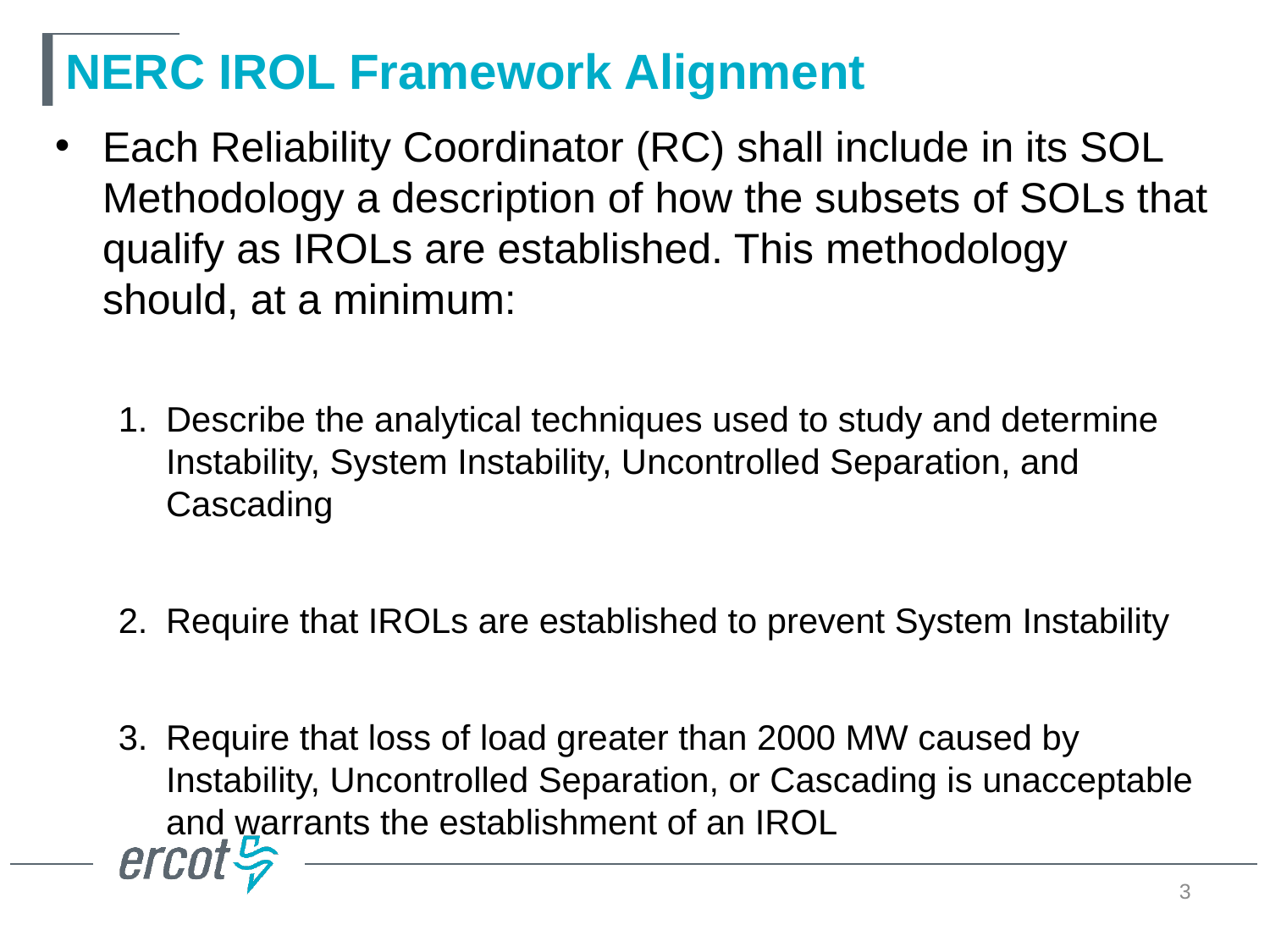

# NERC IROL Framework Alignment
Each Reliability Coordinator (RC) shall include in its SOL Methodology a description of how the subsets of SOLs that qualify as IROLs are established. This methodology should, at a minimum:

Describe the analytical techniques used to study and determine Instability, System Instability, Uncontrolled Separation, and Cascading

Require that IROLs are established to prevent System Instability

Require that loss of load greater than 2000 MW caused by Instability, Uncontrolled Separation, or Cascading is unacceptable and warrants the establishment of an IROL
3